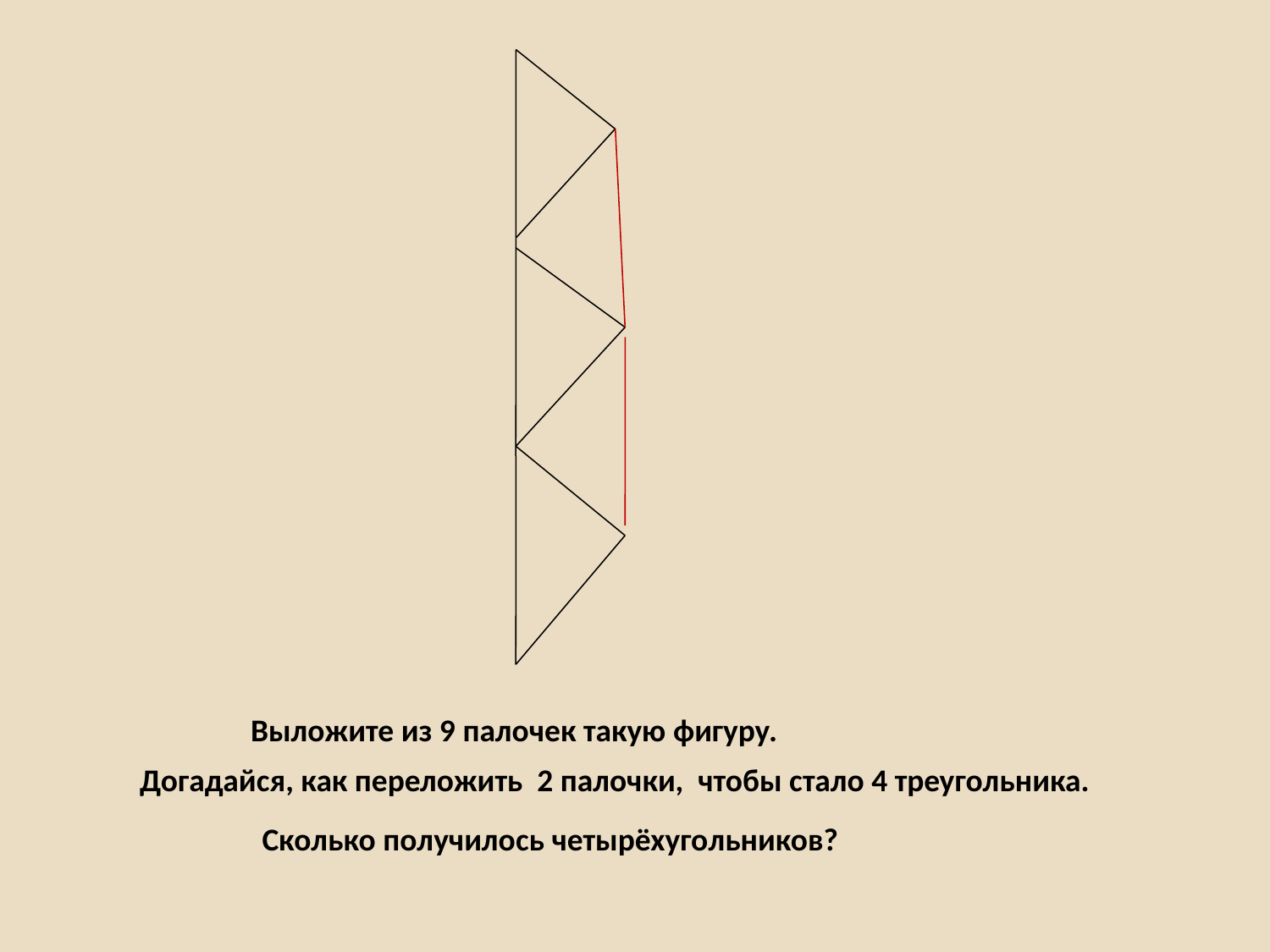

Выложите из 9 палочек такую фигуру.
Догадайся, как переложить  2 палочки,  чтобы стало 4 треугольника.
Сколько получилось четырёхугольников?